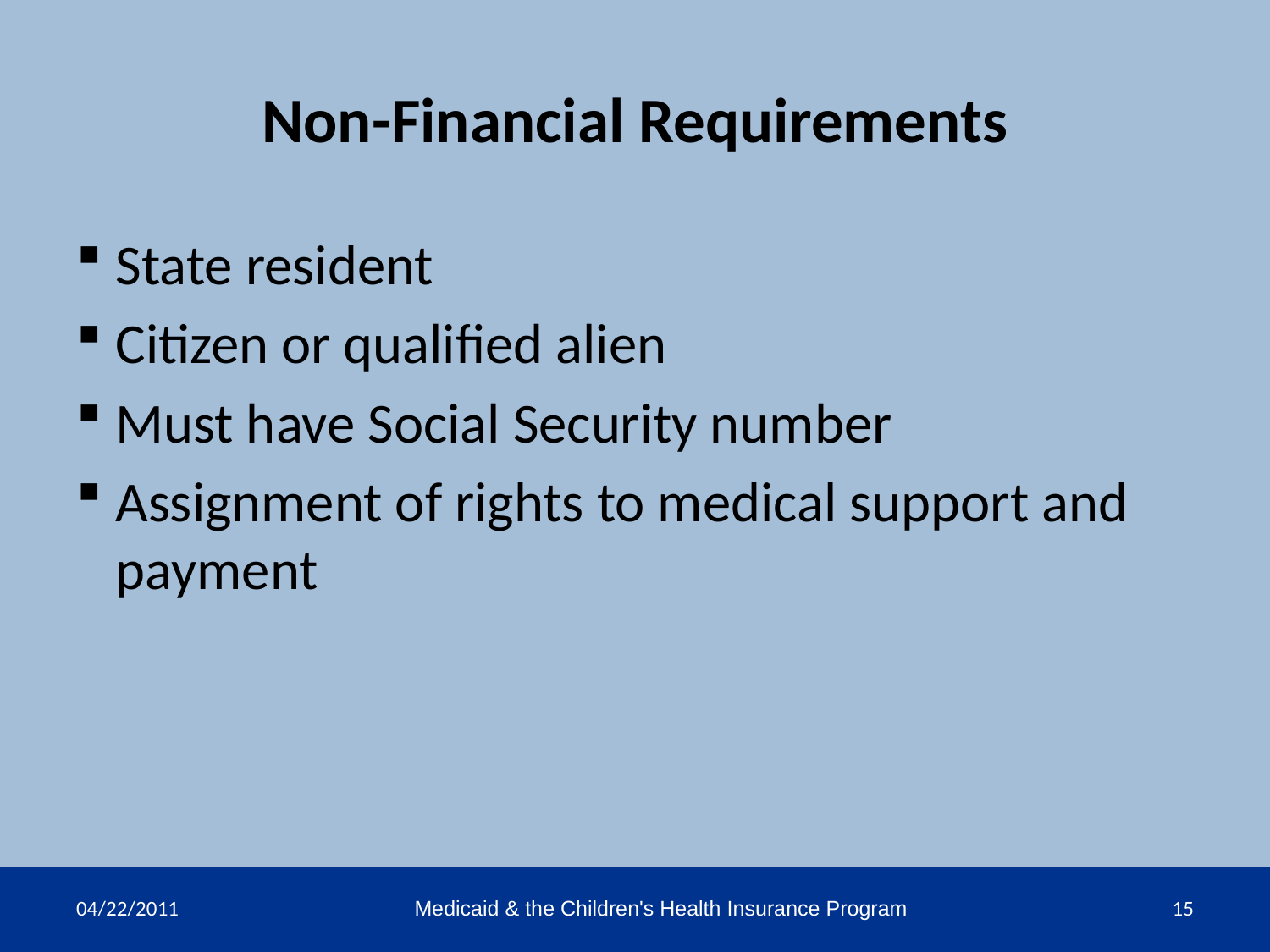

# Non-Financial Requirements
State resident
Citizen or qualified alien
Must have Social Security number
Assignment of rights to medical support and payment

04/22/2011
Medicaid & the Children's Health Insurance Program
15